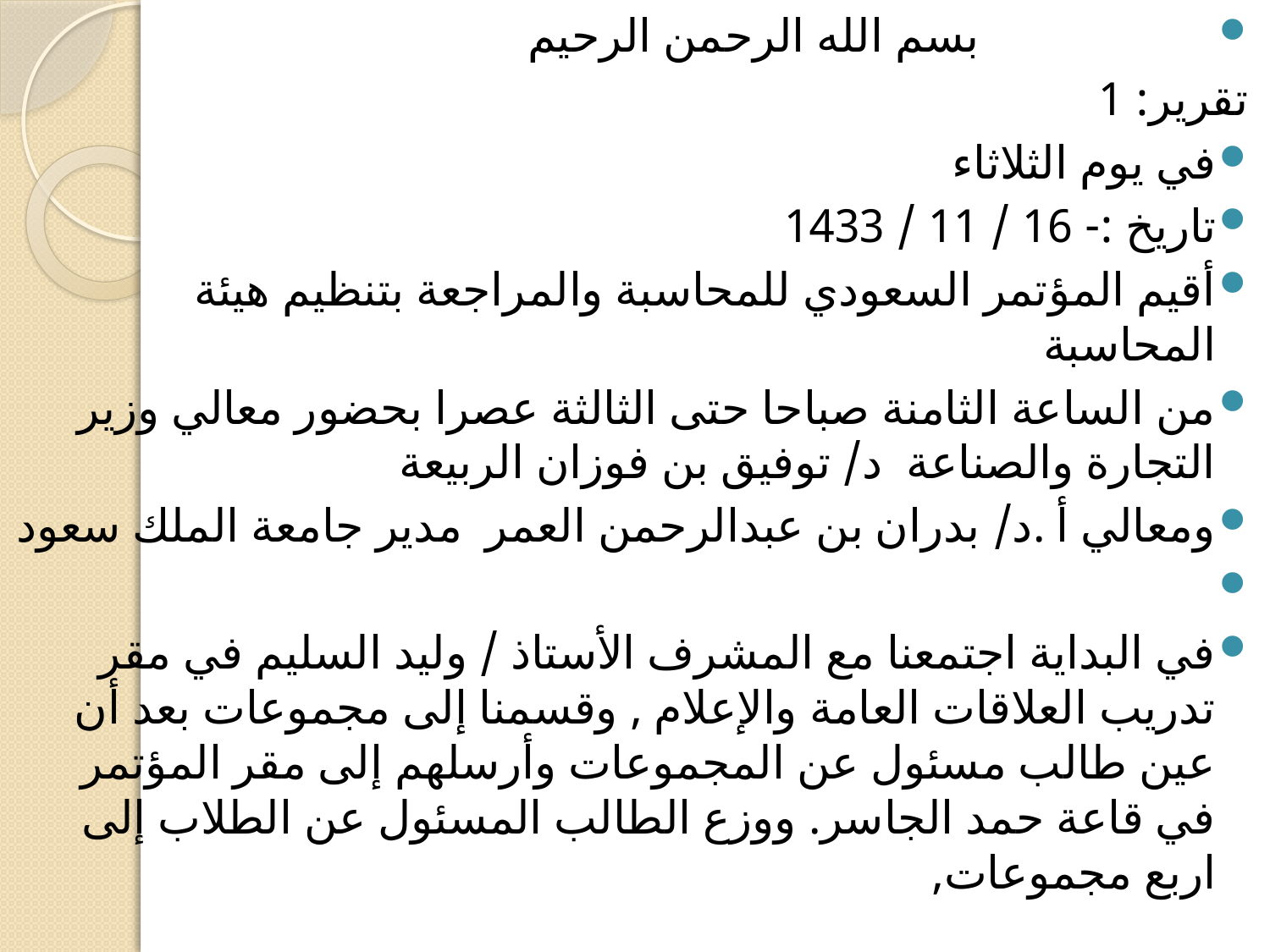

بسم الله الرحمن الرحيم
تقرير: 1
في يوم الثلاثاء
تاريخ :- 16 / 11 / 1433
أقيم المؤتمر السعودي للمحاسبة والمراجعة بتنظيم هيئة المحاسبة
من الساعة الثامنة صباحا حتى الثالثة عصرا بحضور معالي وزير التجارة والصناعة  د/ توفيق بن فوزان الربيعة
ومعالي أ .د/ بدران بن عبدالرحمن العمر  مدير جامعة الملك سعود

في البداية اجتمعنا مع المشرف الأستاذ / وليد السليم في مقر تدريب العلاقات العامة والإعلام , وقسمنا إلى مجموعات بعد أن عين طالب مسئول عن المجموعات وأرسلهم إلى مقر المؤتمر في قاعة حمد الجاسر. ووزع الطالب المسئول عن الطلاب إلى اربع مجموعات,